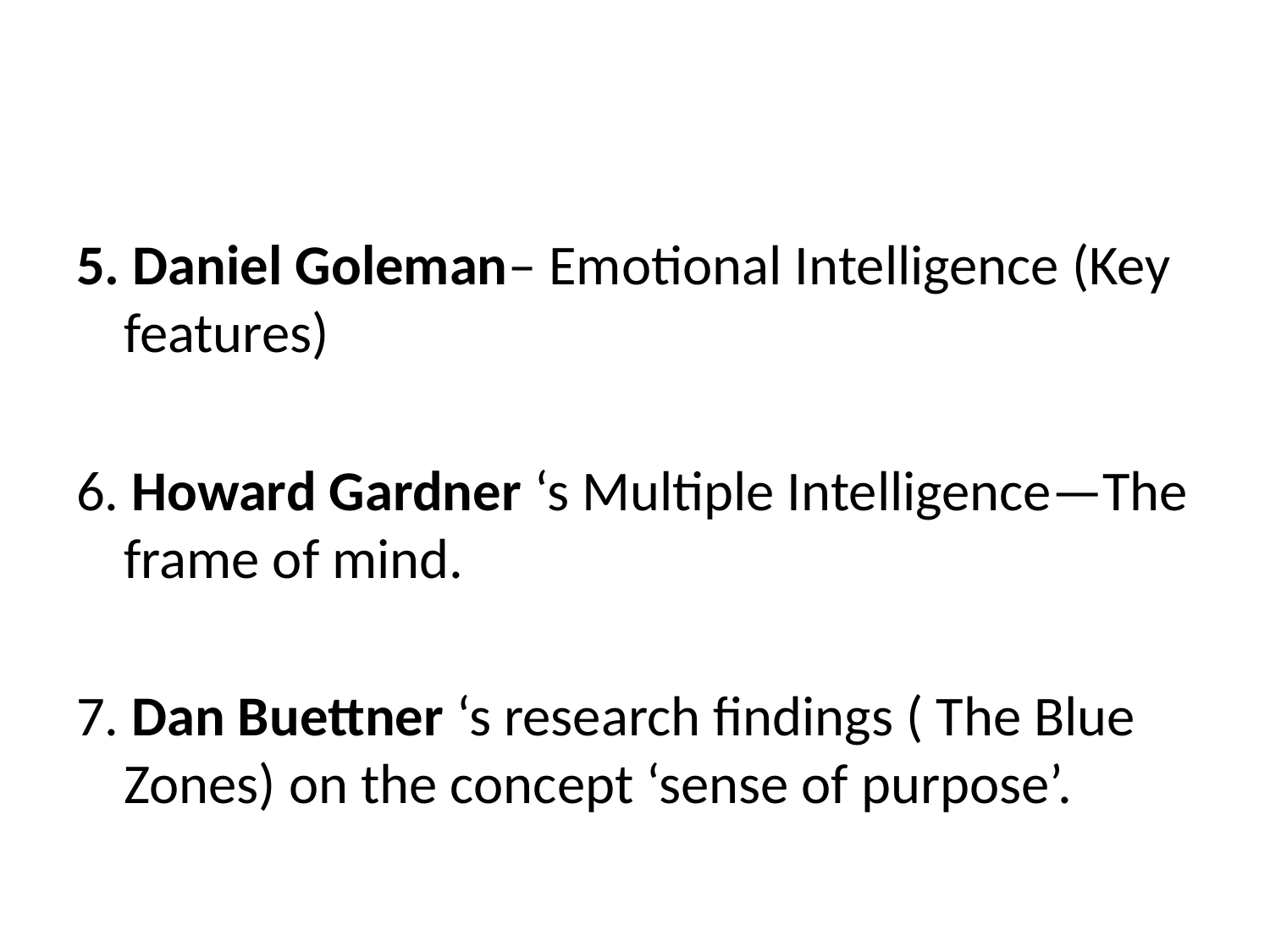

#
5. Daniel Goleman– Emotional Intelligence (Key features)

6. Howard Gardner ‘s Multiple Intelligence—The frame of mind.

7. Dan Buettner ‘s research findings ( The Blue Zones) on the concept ‘sense of purpose’.